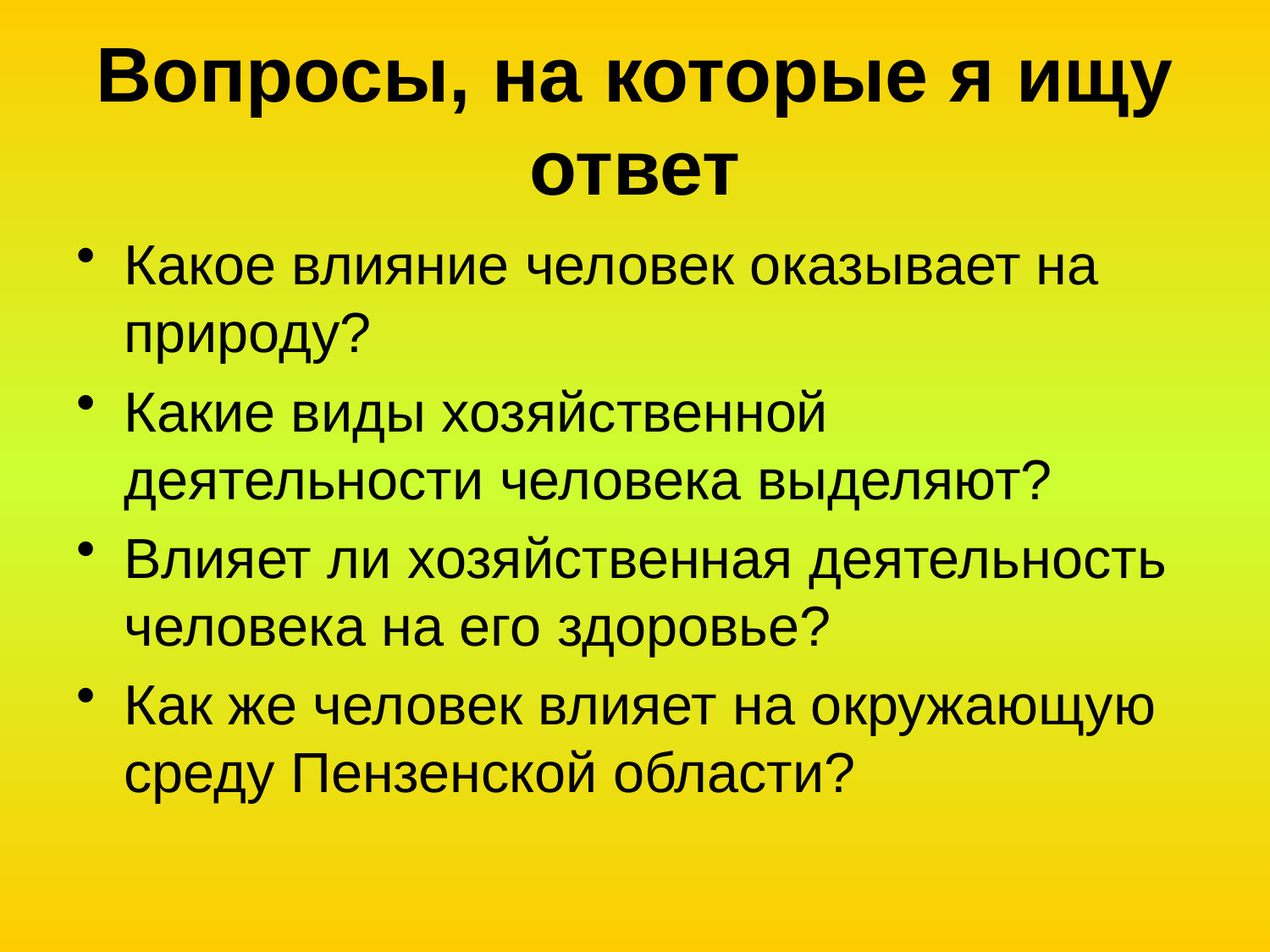

# Вопросы, на которые я ищу ответ
Какое влияние человек оказывает на природу?
Какие виды хозяйственной деятельности человека выделяют?
Влияет ли хозяйственная деятельность человека на его здоровье?
Как же человек влияет на окружающую среду Пензенской области?